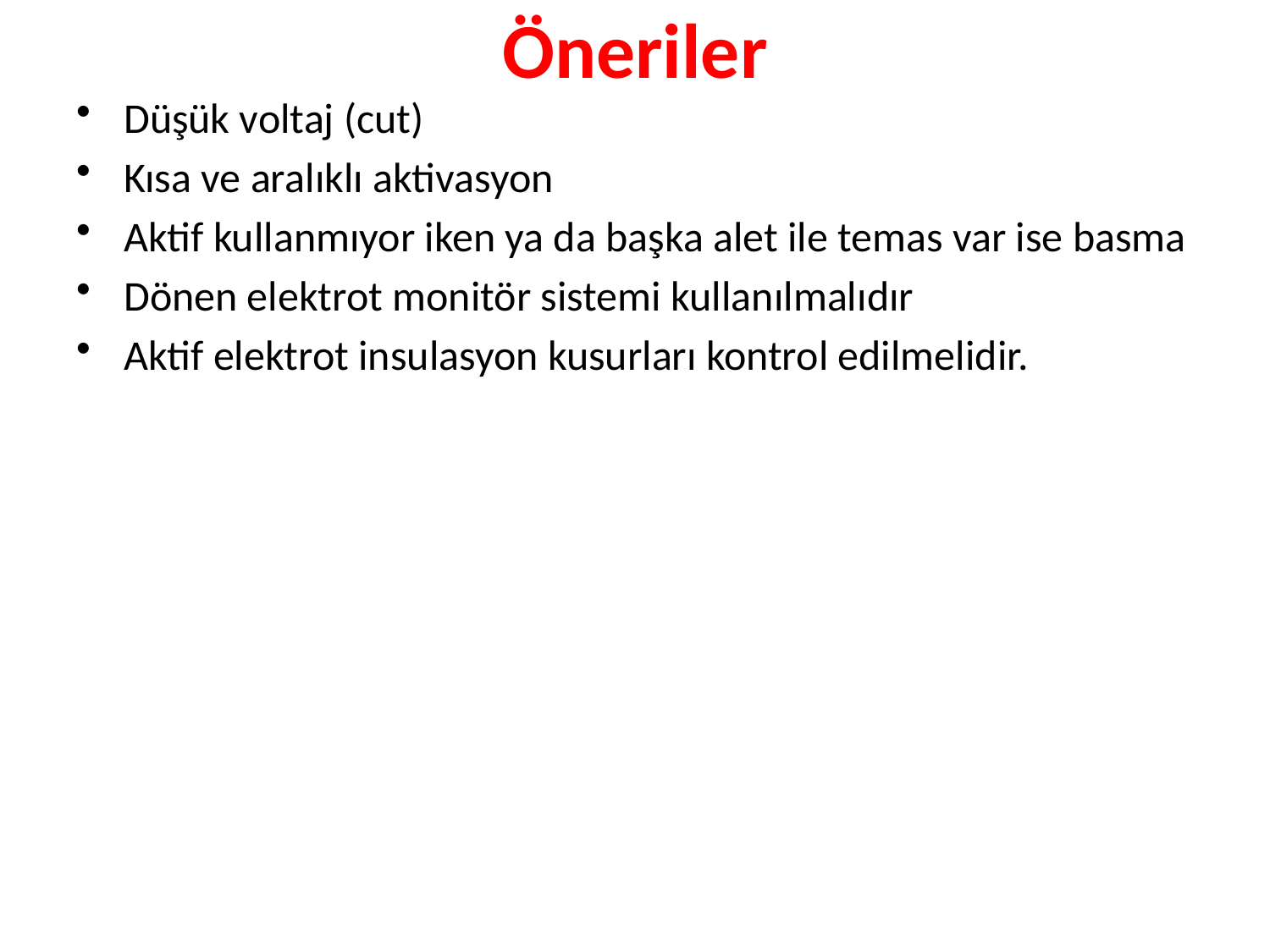

# Öneriler
Düşük voltaj (cut)
Kısa ve aralıklı aktivasyon
Aktif kullanmıyor iken ya da başka alet ile temas var ise basma
Dönen elektrot monitör sistemi kullanılmalıdır
Aktif elektrot insulasyon kusurları kontrol edilmelidir.